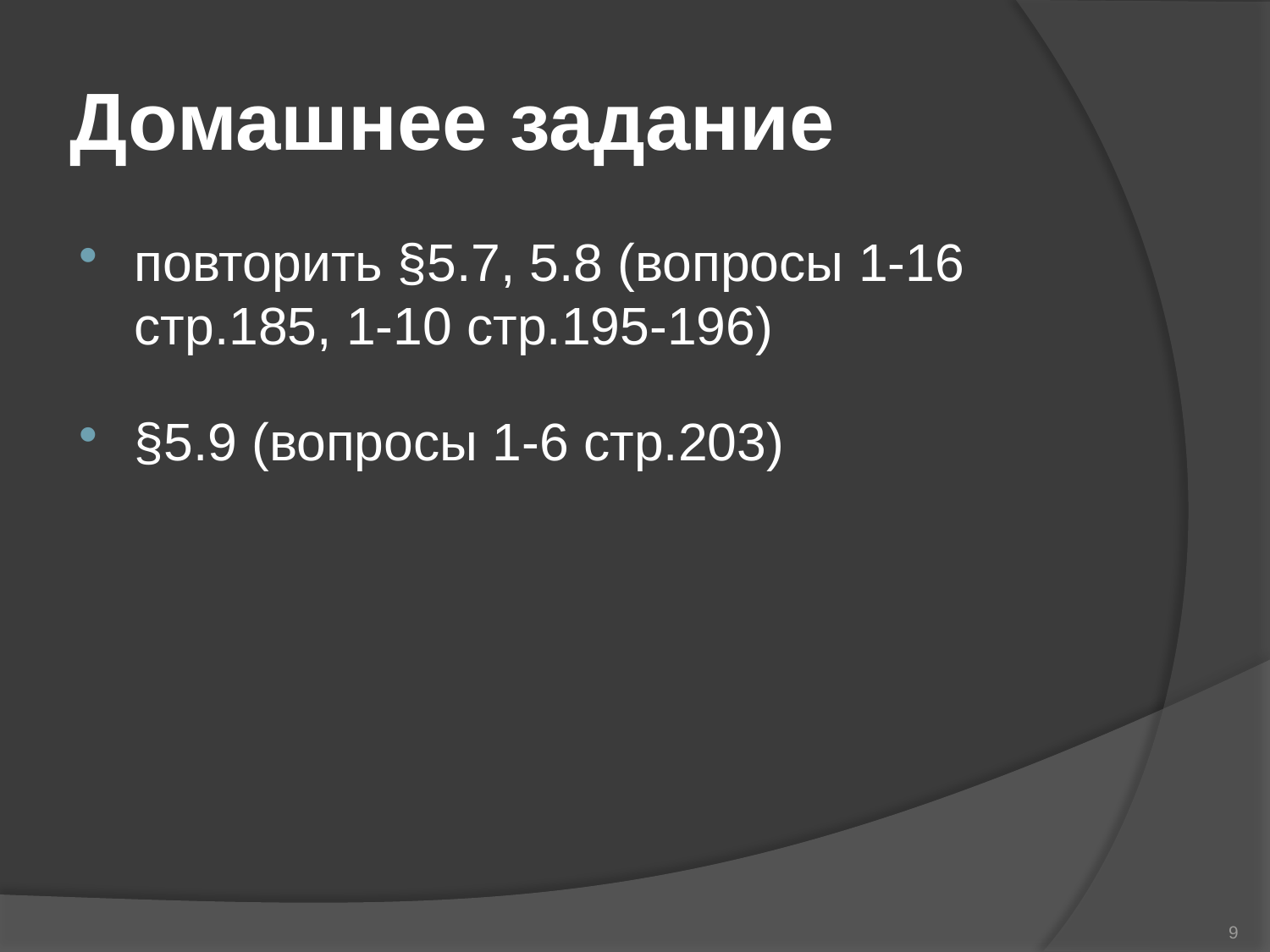

# Домашнее задание
повторить §5.7, 5.8 (вопросы 1-16 стр.185, 1-10 стр.195-196)
§5.9 (вопросы 1-6 стр.203)
9